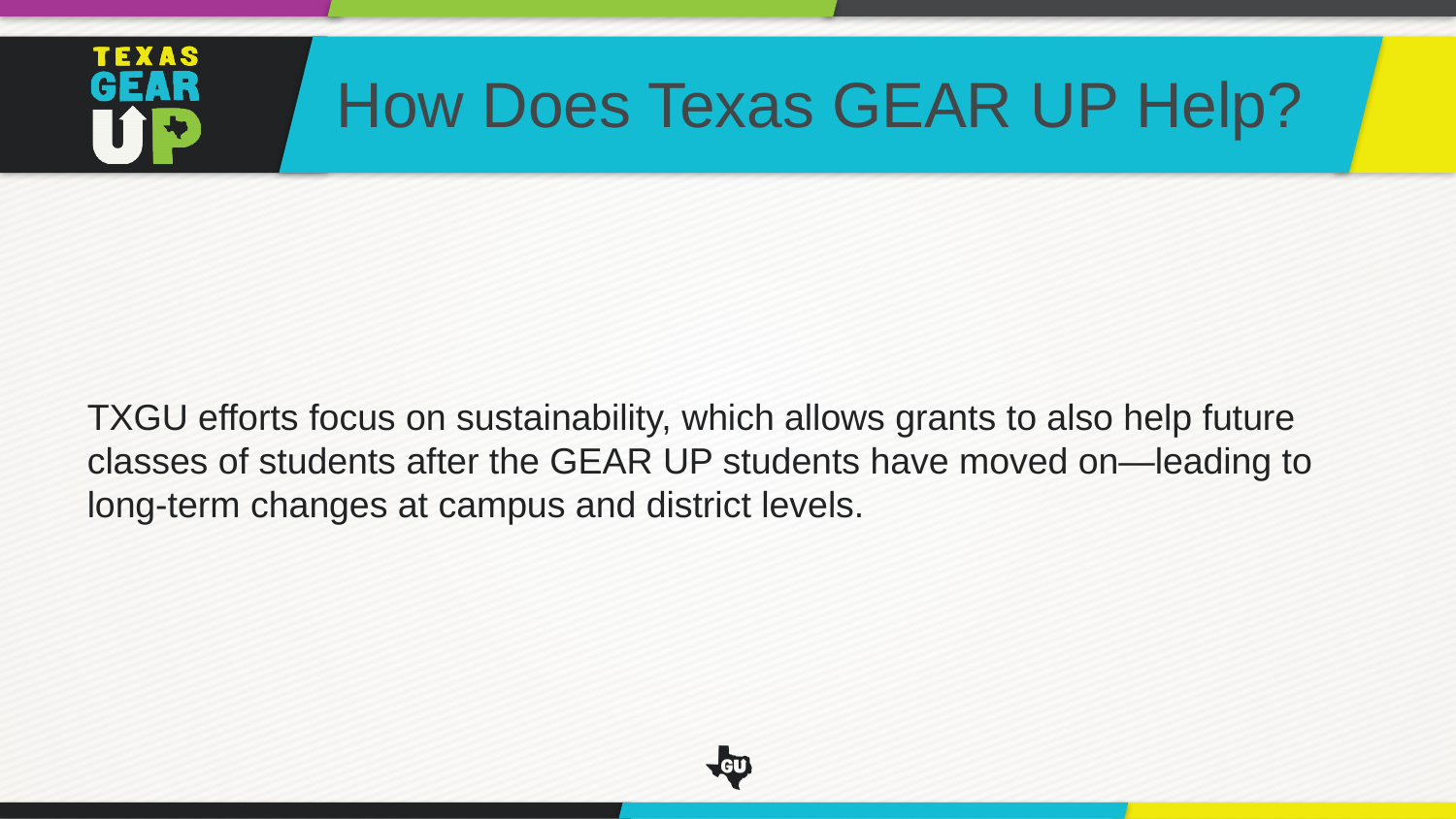

How Does Texas GEAR UP Help?
TXGU efforts focus on sustainability, which allows grants to also help future classes of students after the GEAR UP students have moved on—leading to long-term changes at campus and district levels.